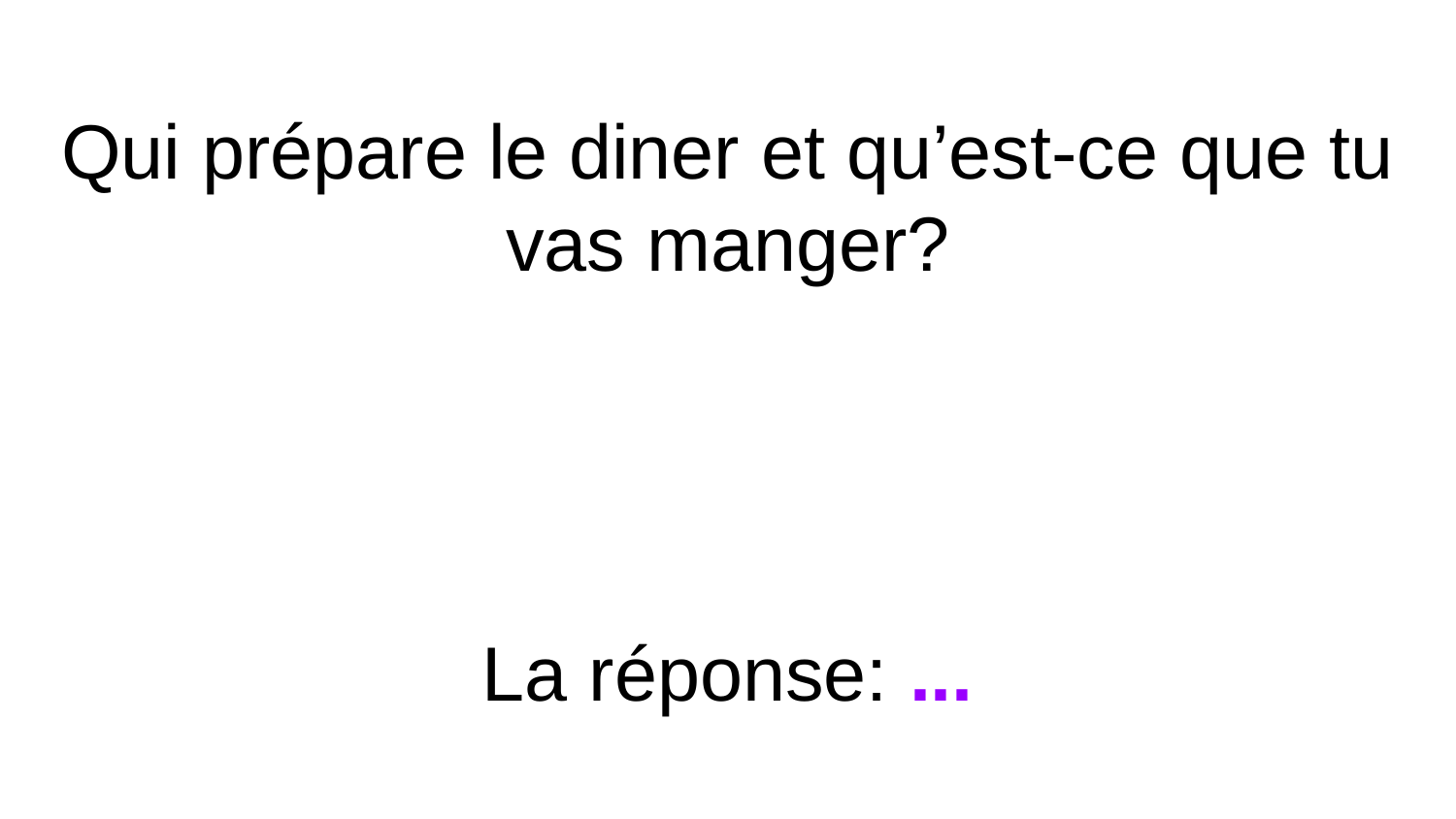

Qui prépare le diner et qu’est-ce que tu vas manger?
La réponse: ...